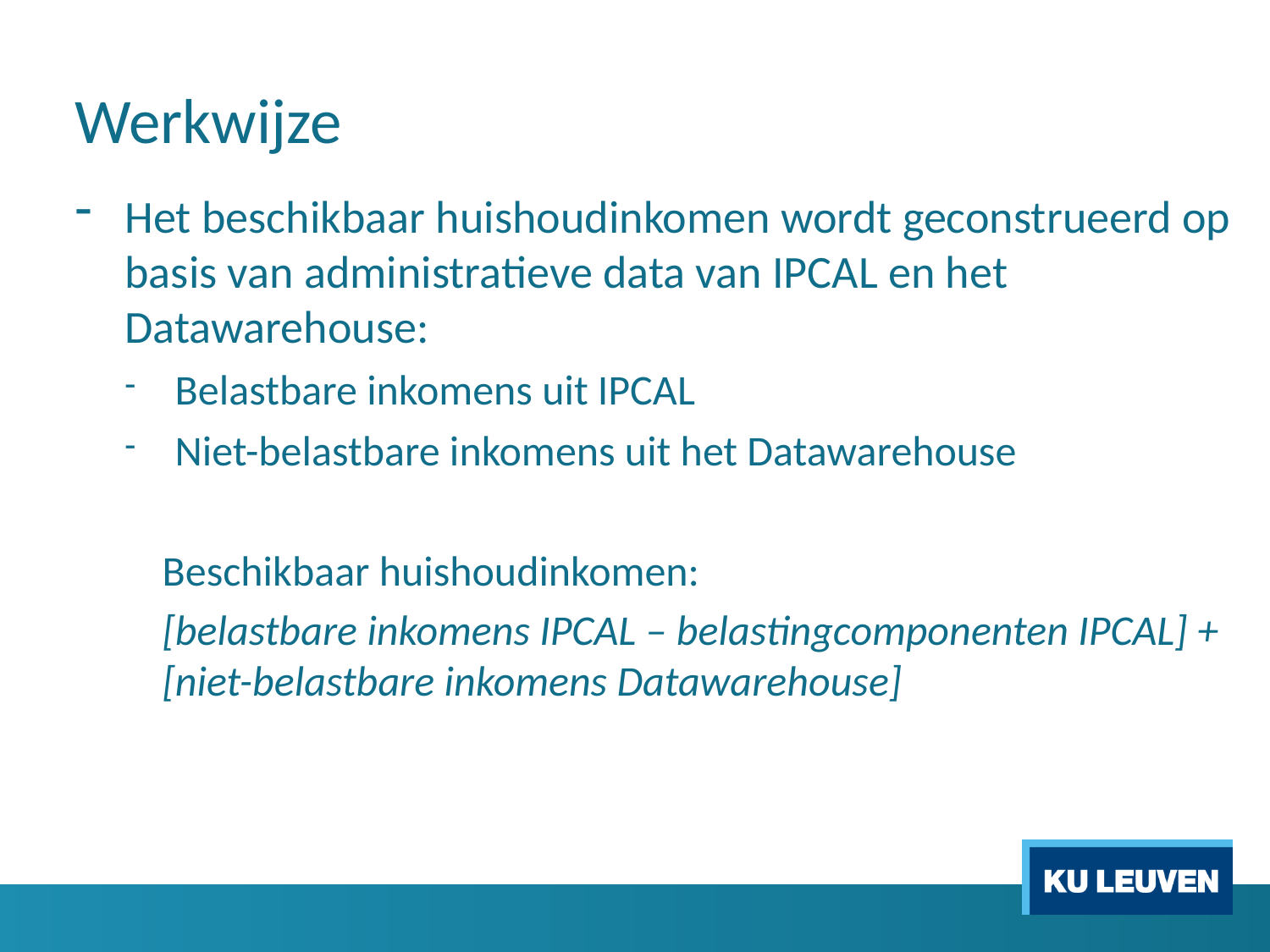

# Werkwijze
Het beschikbaar huishoudinkomen wordt geconstrueerd op basis van administratieve data van IPCAL en het Datawarehouse:
Belastbare inkomens uit IPCAL
Niet-belastbare inkomens uit het Datawarehouse

Beschikbaar huishoudinkomen:
[belastbare inkomens IPCAL – belastingcomponenten IPCAL] + [niet-belastbare inkomens Datawarehouse]